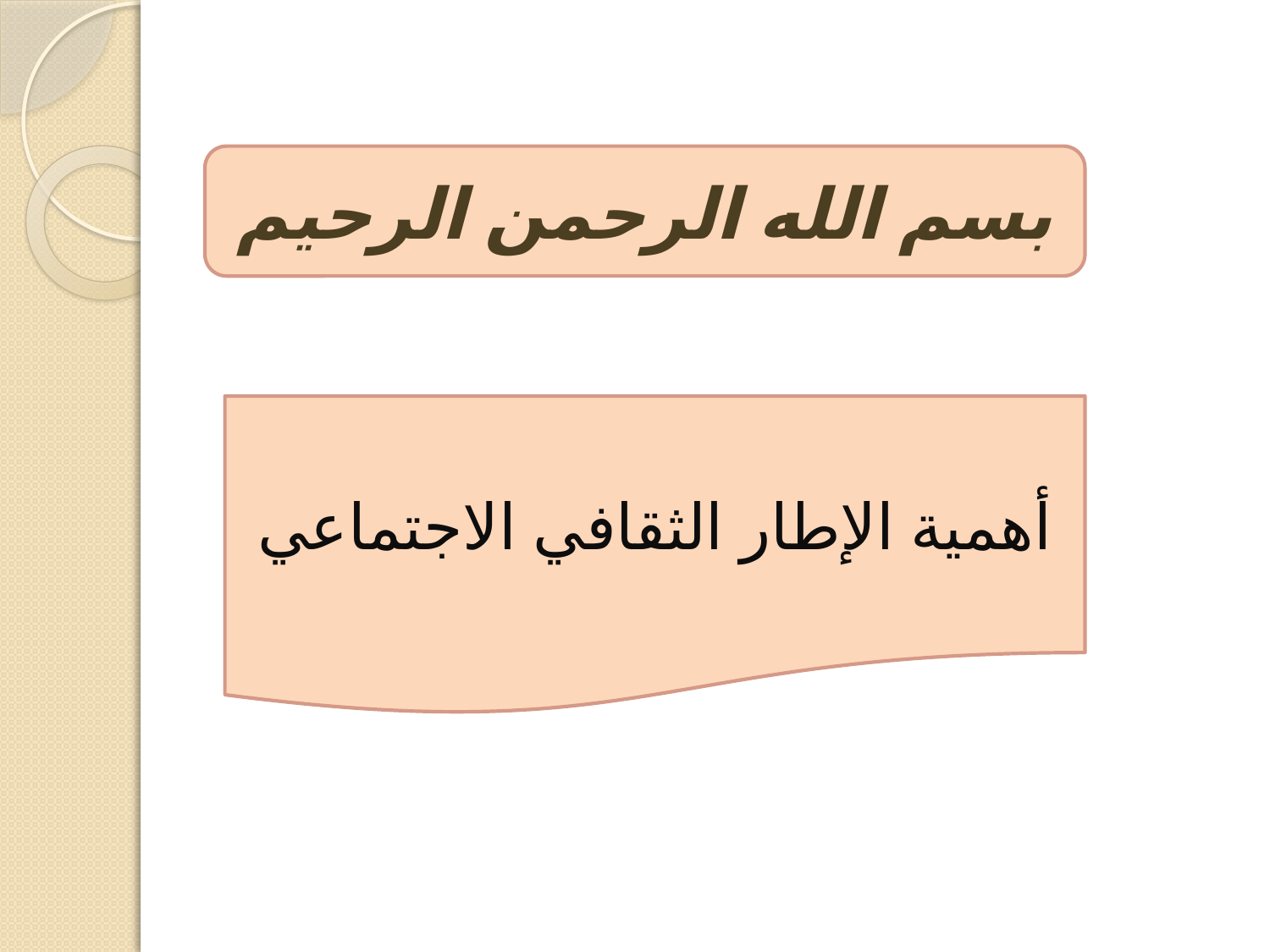

بسم الله الرحمن الرحيم
أهمية الإطار الثقافي الاجتماعي